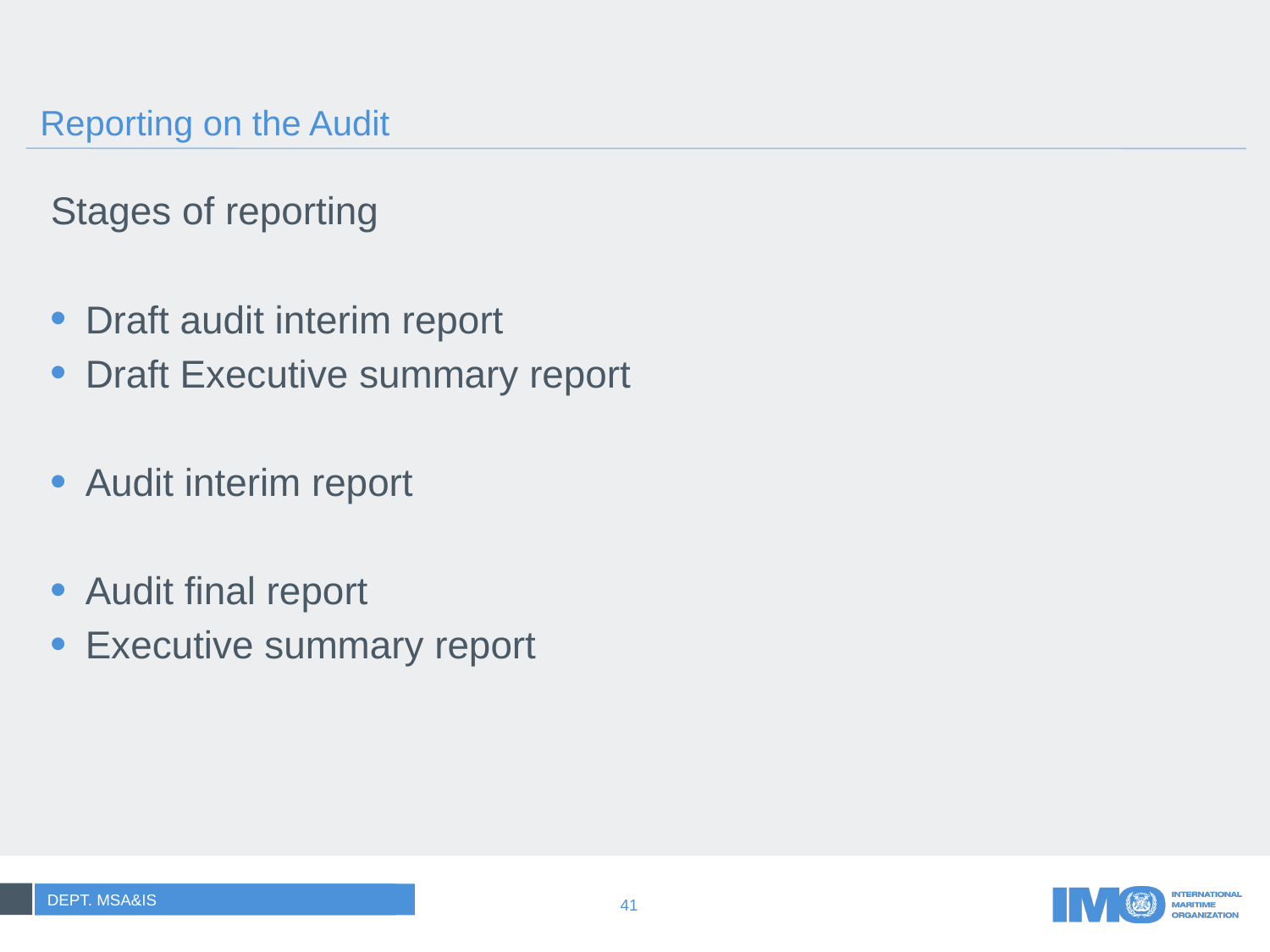

# Reporting on the Audit
Stages of reporting

Draft audit interim report
Draft Executive summary report

Audit interim report

Audit final report
Executive summary report